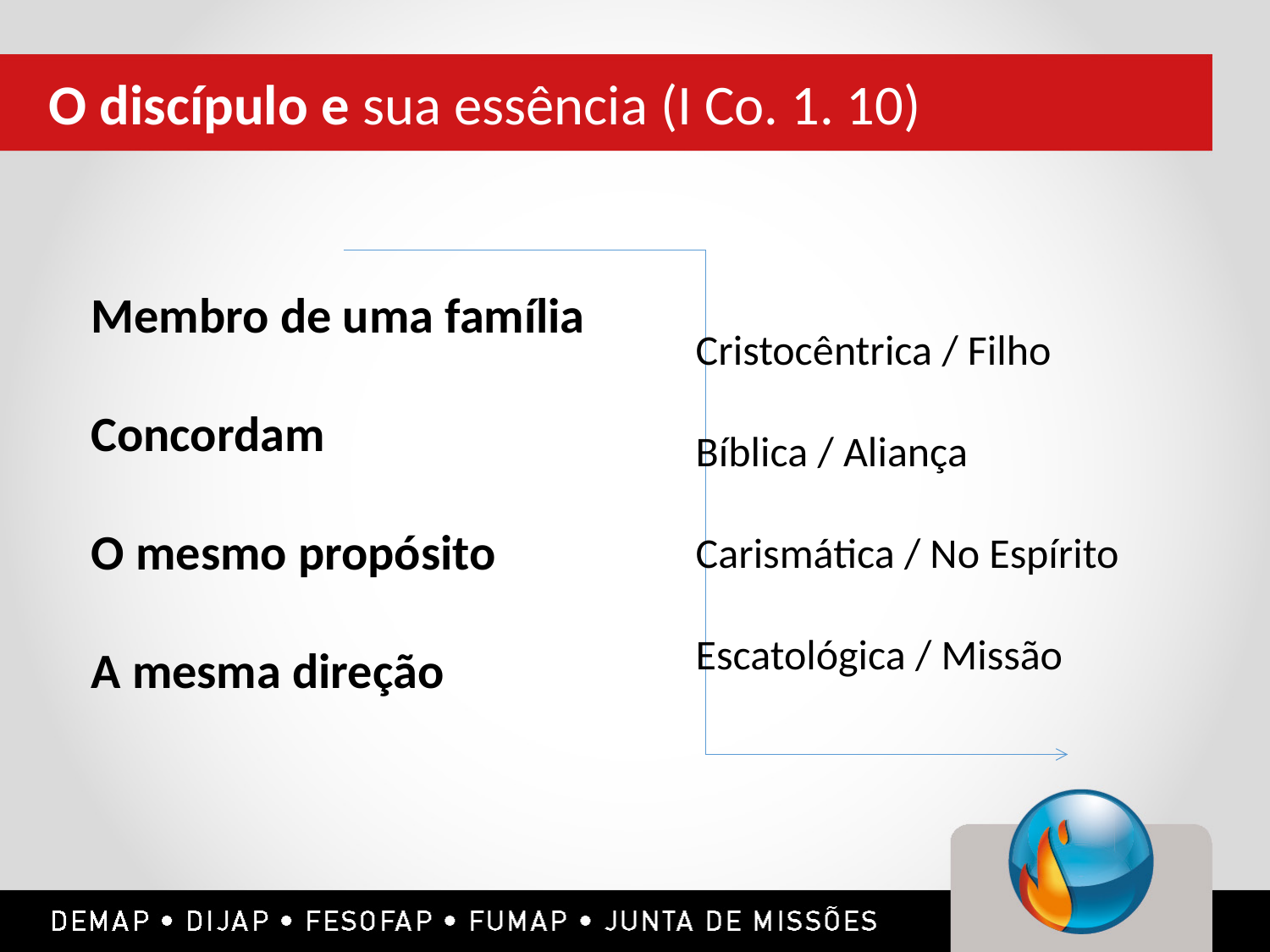

O discípulo e sua essência (I Co. 1. 10)
Membro de uma família

Concordam

O mesmo propósito

A mesma direção
Cristocêntrica / Filho

Bíblica / Aliança

Carismática / No Espírito

Escatológica / Missão